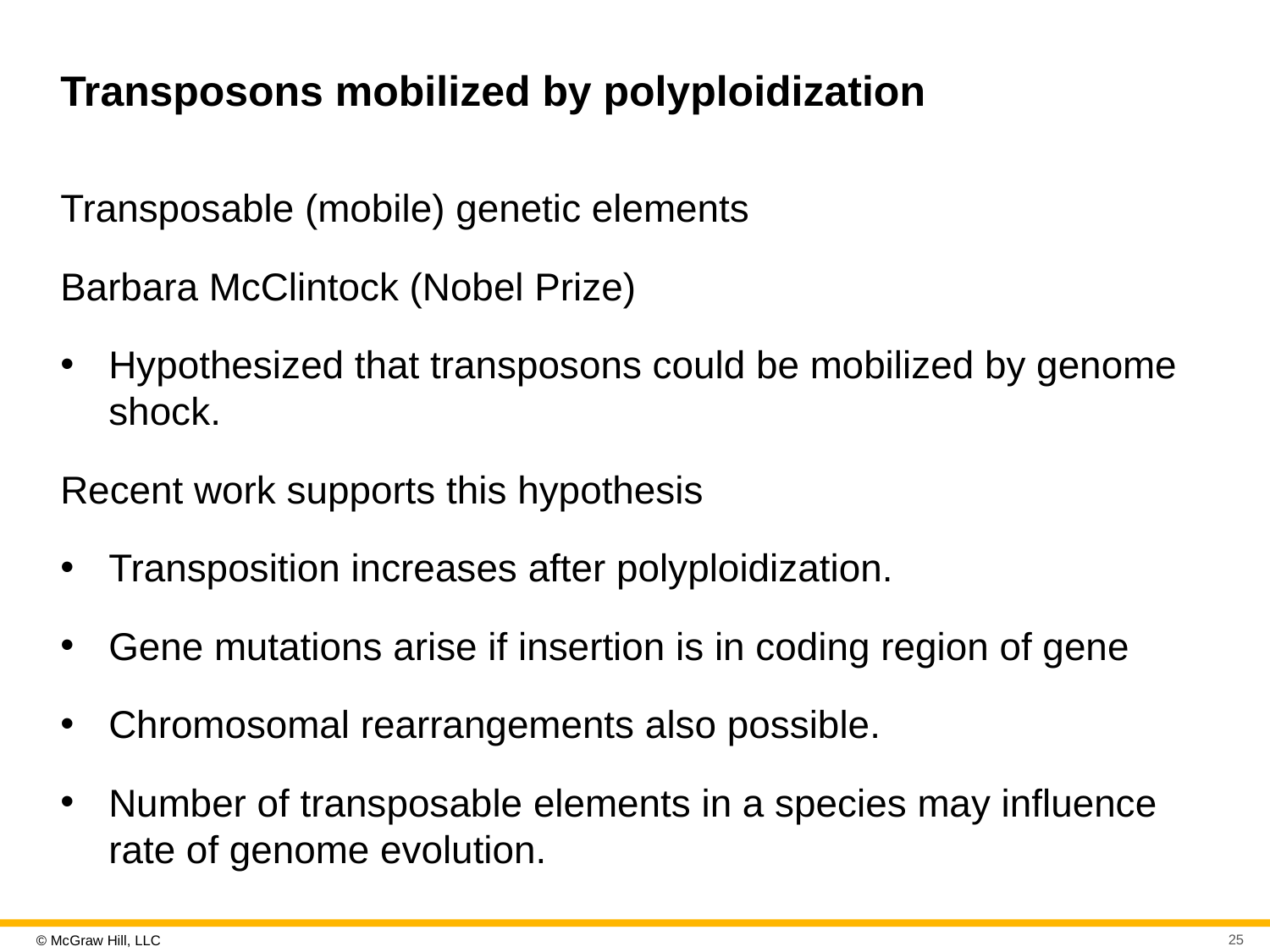

# Transposons mobilized by polyploidization
Transposable (mobile) genetic elements
Barbara McClintock (Nobel Prize)
Hypothesized that transposons could be mobilized by genome shock.
Recent work supports this hypothesis
Transposition increases after polyploidization.
Gene mutations arise if insertion is in coding region of gene
Chromosomal rearrangements also possible.
Number of transposable elements in a species may influence rate of genome evolution.
25